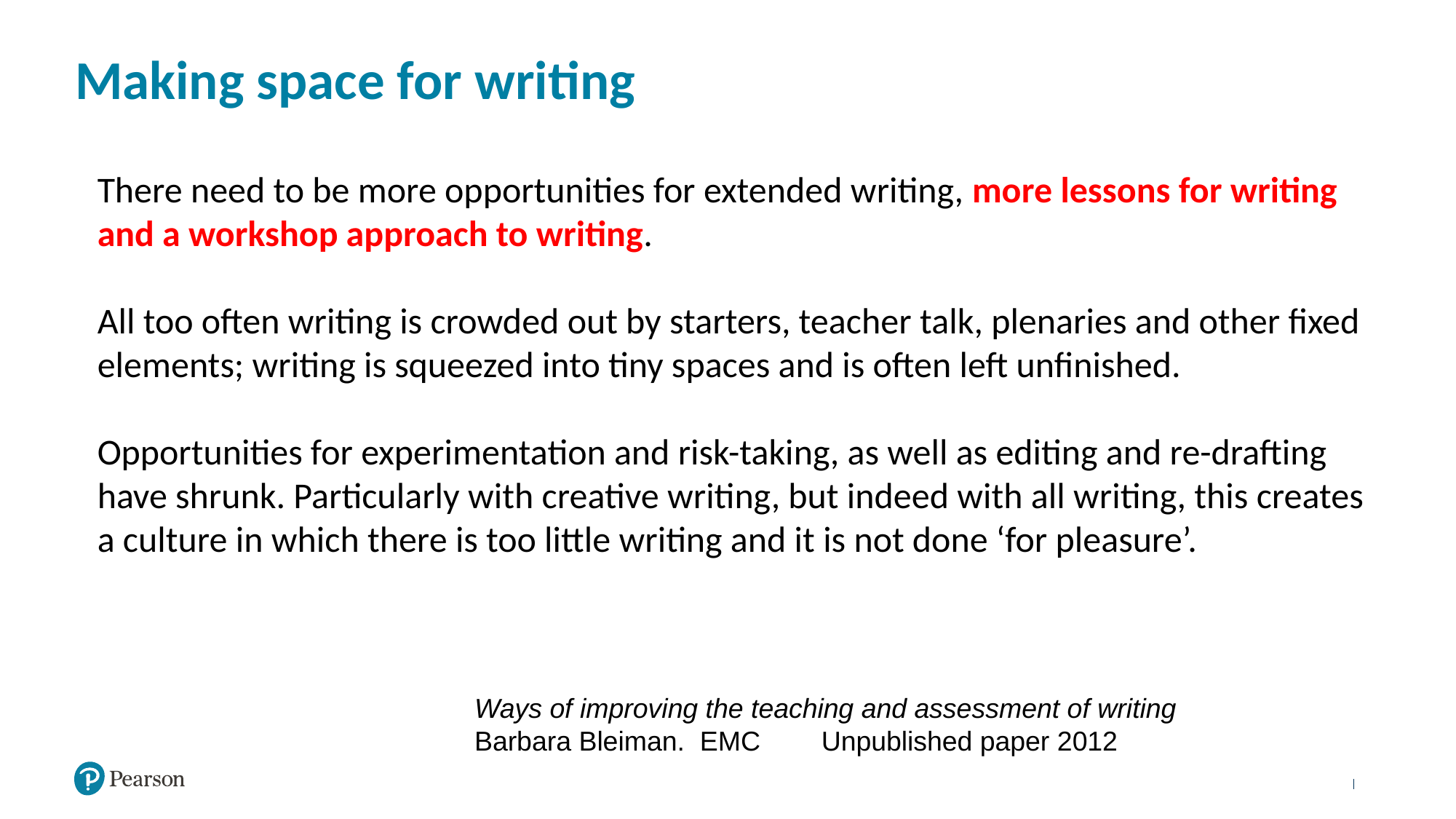

# Making space for writing
There need to be more opportunities for extended writing, more lessons for writing and a workshop approach to writing.

All too often writing is crowded out by starters, teacher talk, plenaries and other fixed elements; writing is squeezed into tiny spaces and is often left unfinished.

Opportunities for experimentation and risk-taking, as well as editing and re-drafting have shrunk. Particularly with creative writing, but indeed with all writing, this creates a culture in which there is too little writing and it is not done ‘for pleasure’.
Ways of improving the teaching and assessment of writing
Barbara Bleiman.  EMC        Unpublished paper 2012